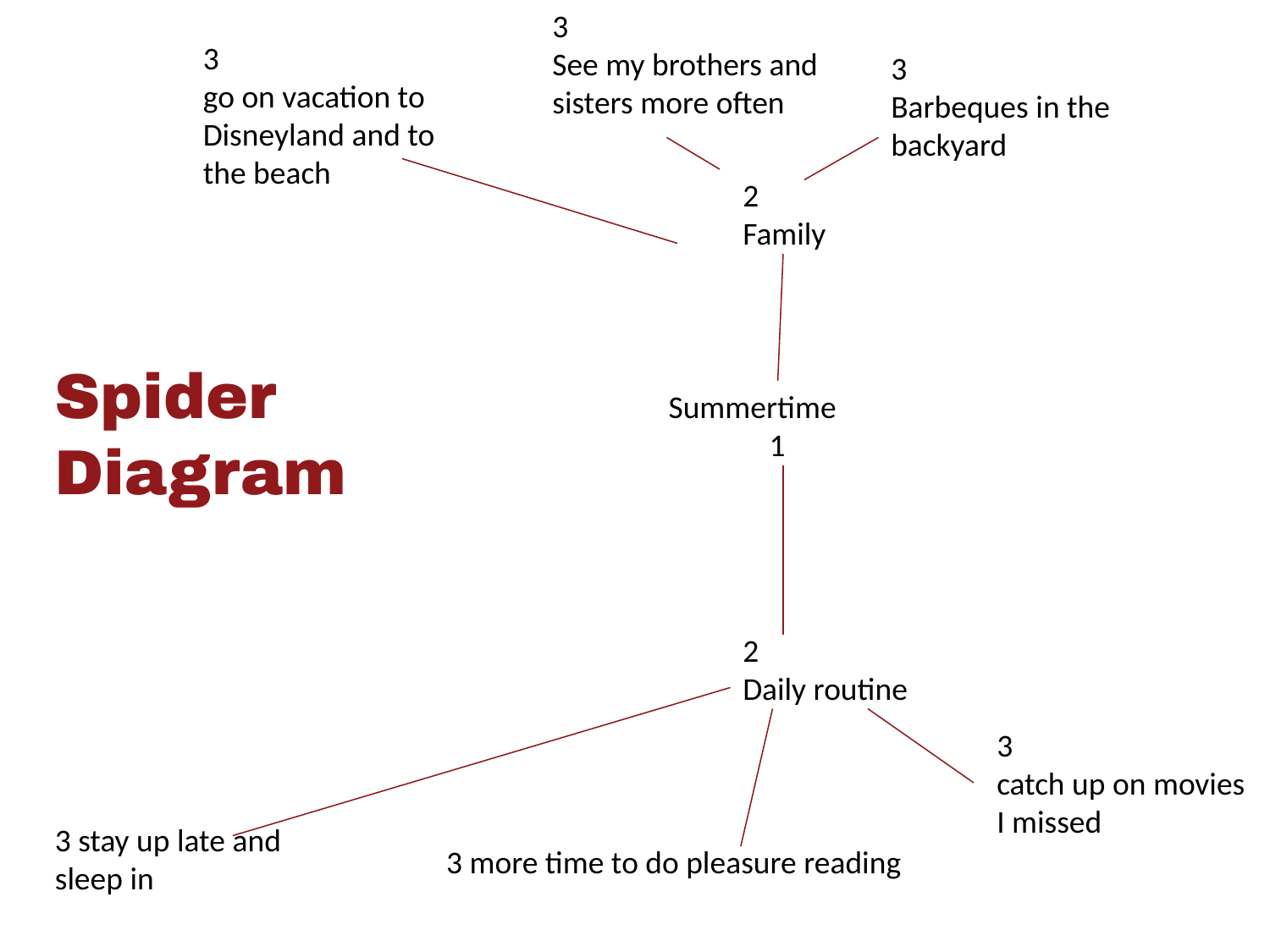

3
See my brothers and sisters more often
3
go on vacation to Disneyland and to the beach
3
Barbeques in the backyard
2
Family
Spider Diagram
Summertime
              1
2
Daily routine
3
catch up on movies I missed
3 stay up late and sleep in
3 more time to do pleasure reading